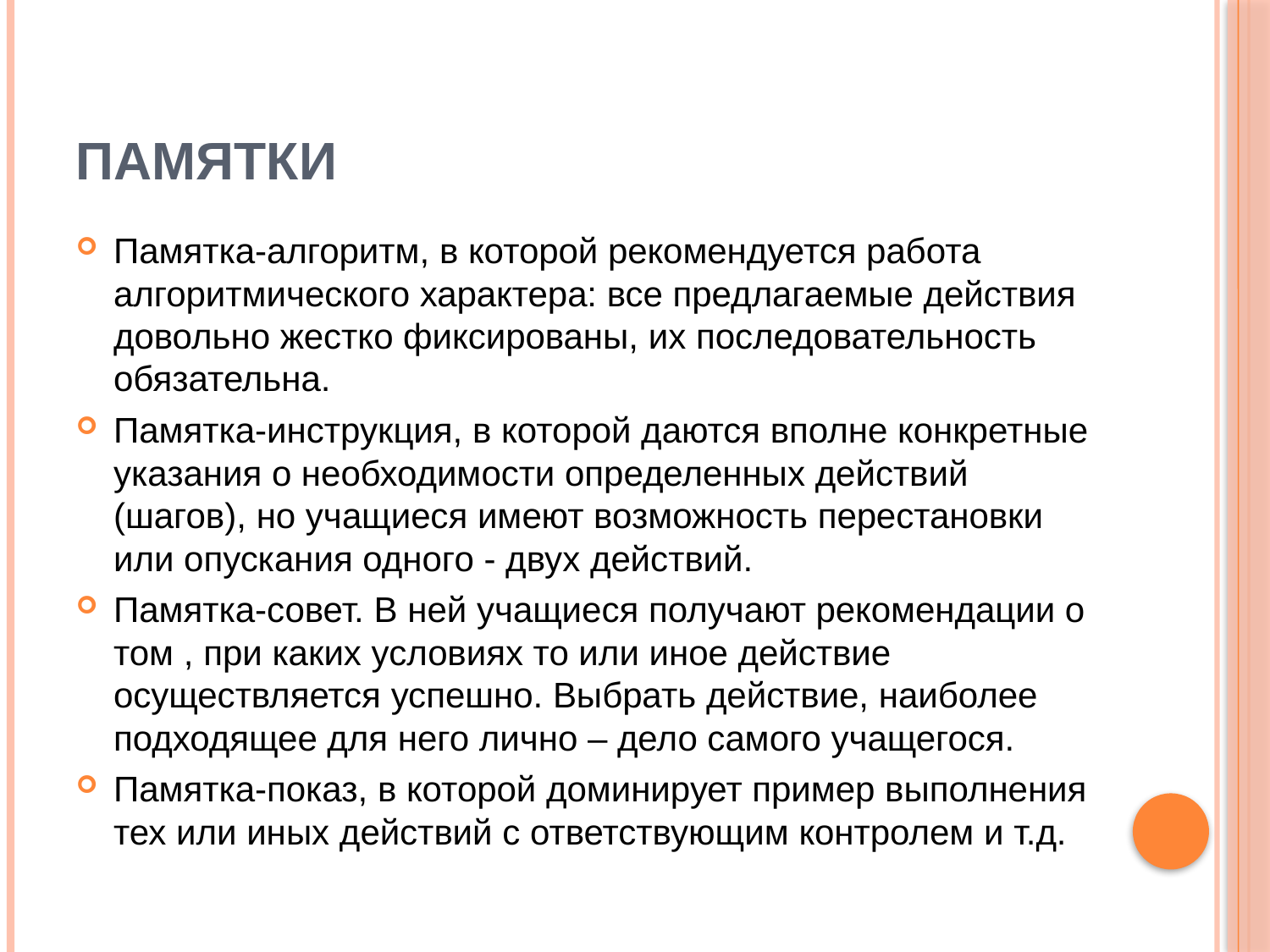

# ПАМЯТКИ
Памятка-алгоритм, в которой рекомендуется работа алгоритмического характера: все предлагаемые действия довольно жестко фиксированы, их последовательность обязательна.
Памятка-инструкция, в которой даются вполне конкретные указания о необходимости определенных действий (шагов), но учащиеся имеют возможность перестановки или опускания одного - двух действий.
Памятка-совет. В ней учащиеся получают рекомендации о том , при каких условиях то или иное действие осуществляется успешно. Выбрать действие, наиболее подходящее для него лично – дело самого учащегося.
Памятка-показ, в которой доминирует пример выполнения тех или иных действий с ответствующим контролем и т.д.